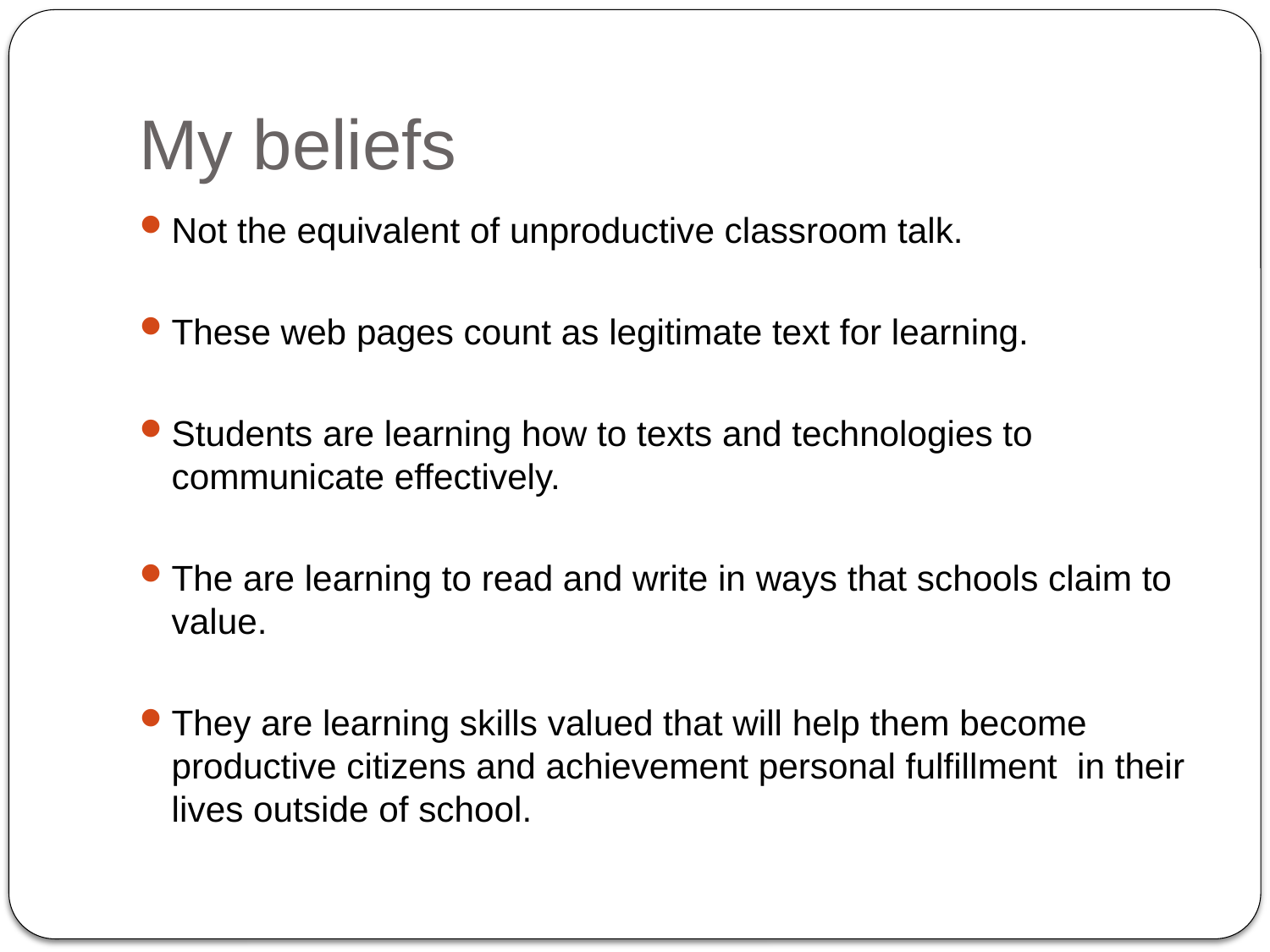

# My beliefs
Not the equivalent of unproductive classroom talk.

These web pages count as legitimate text for learning.

Students are learning how to texts and technologies to communicate effectively.

The are learning to read and write in ways that schools claim to value.

They are learning skills valued that will help them become productive citizens and achievement personal fulfillment  in their lives outside of school.